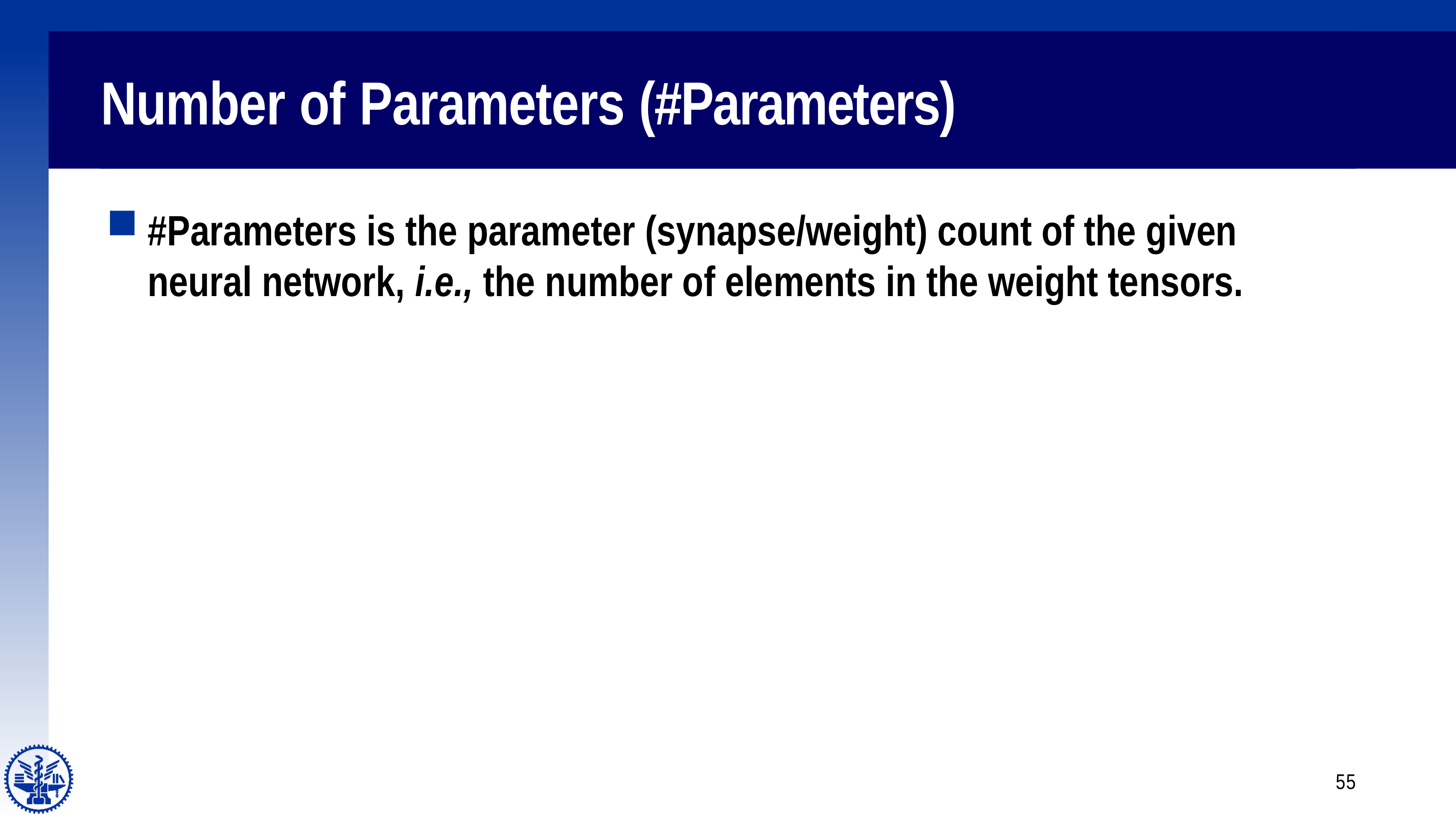

# Number of Parameters (#Parameters)
#Parameters is the parameter (synapse/weight) count of the given neural network, i.e., the number of elements in the weight tensors.
55